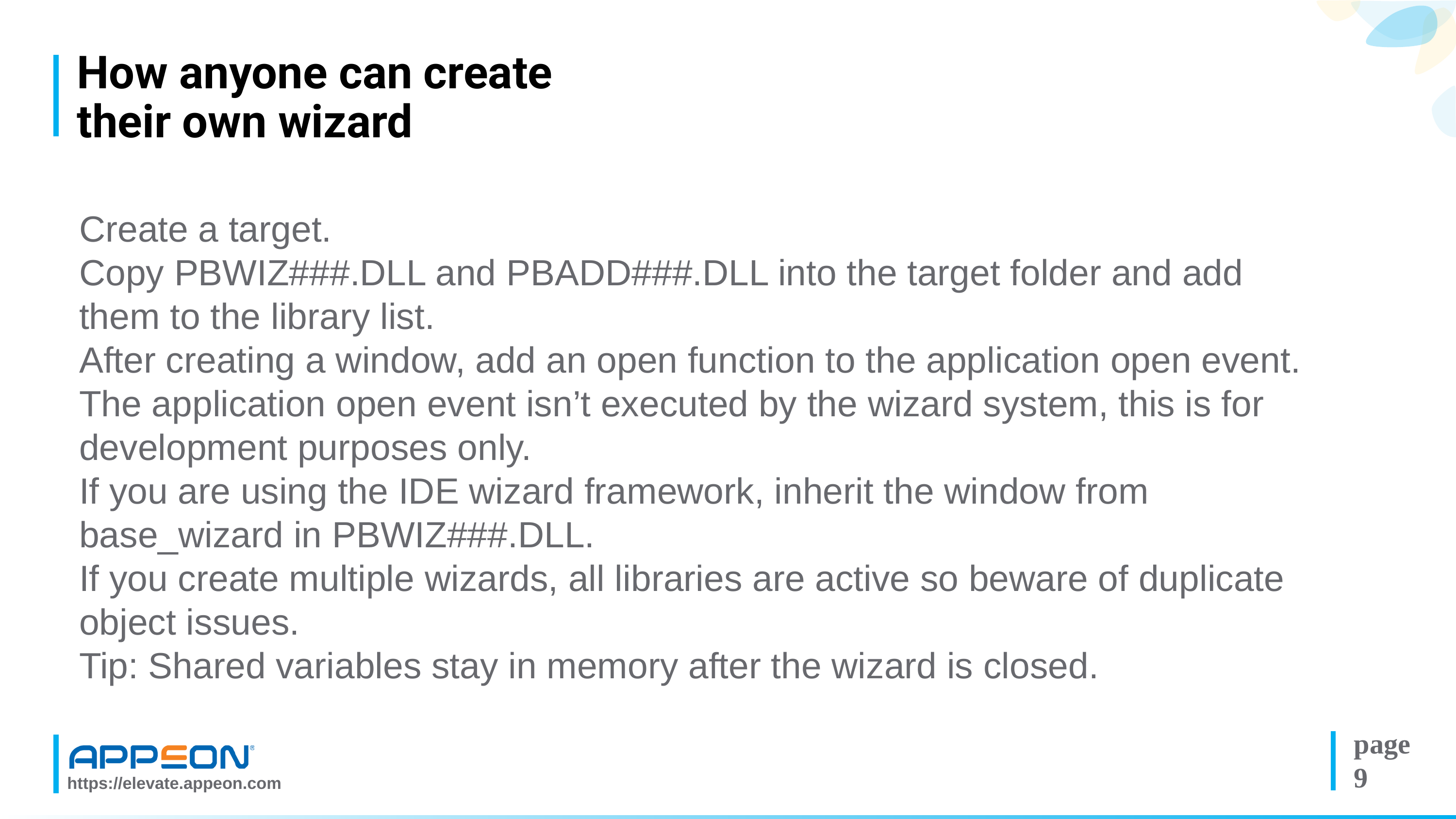

# How anyone can create their own wizard
Create a target.
Copy PBWIZ###.DLL and PBADD###.DLL into the target folder and add them to the library list.
After creating a window, add an open function to the application open event.
The application open event isn’t executed by the wizard system, this is for development purposes only.
If you are using the IDE wizard framework, inherit the window from base_wizard in PBWIZ###.DLL.
If you create multiple wizards, all libraries are active so beware of duplicate object issues.
Tip: Shared variables stay in memory after the wizard is closed.
page
9